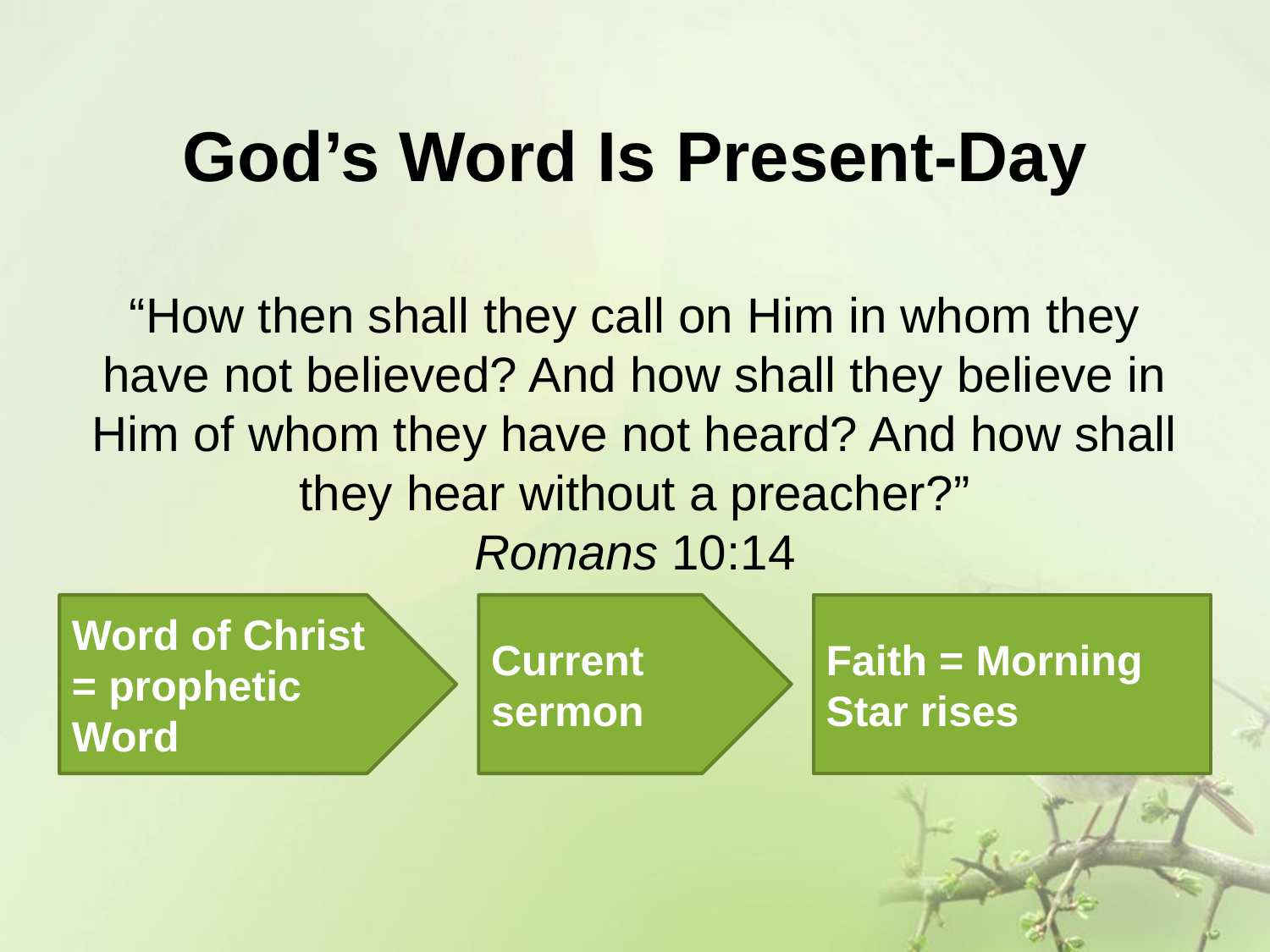

# God’s Word Is Present-Day
“How then shall they call on Him in whom they have not believed? And how shall they believe in Him of whom they have not heard? And how shall they hear without a preacher?”
Romans 10:14
Word of Christ = prophetic Word
Current sermon
Faith = Morning Star rises